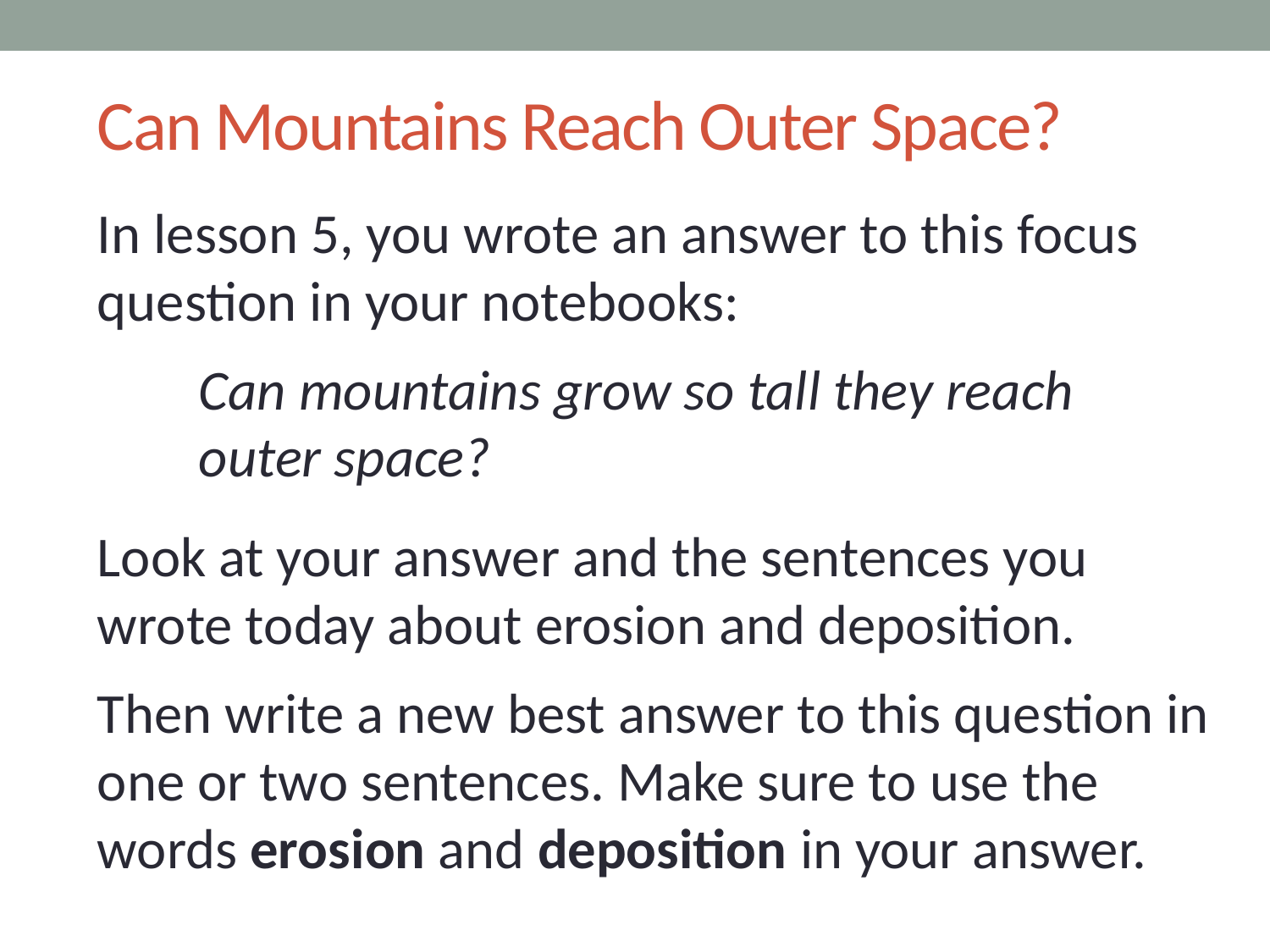

# Can Mountains Reach Outer Space?
In lesson 5, you wrote an answer to this focus question in your notebooks:
Can mountains grow so tall they reach
outer space?
Look at your answer and the sentences you wrote today about erosion and deposition.
Then write a new best answer to this question in one or two sentences. Make sure to use the words erosion and deposition in your answer.